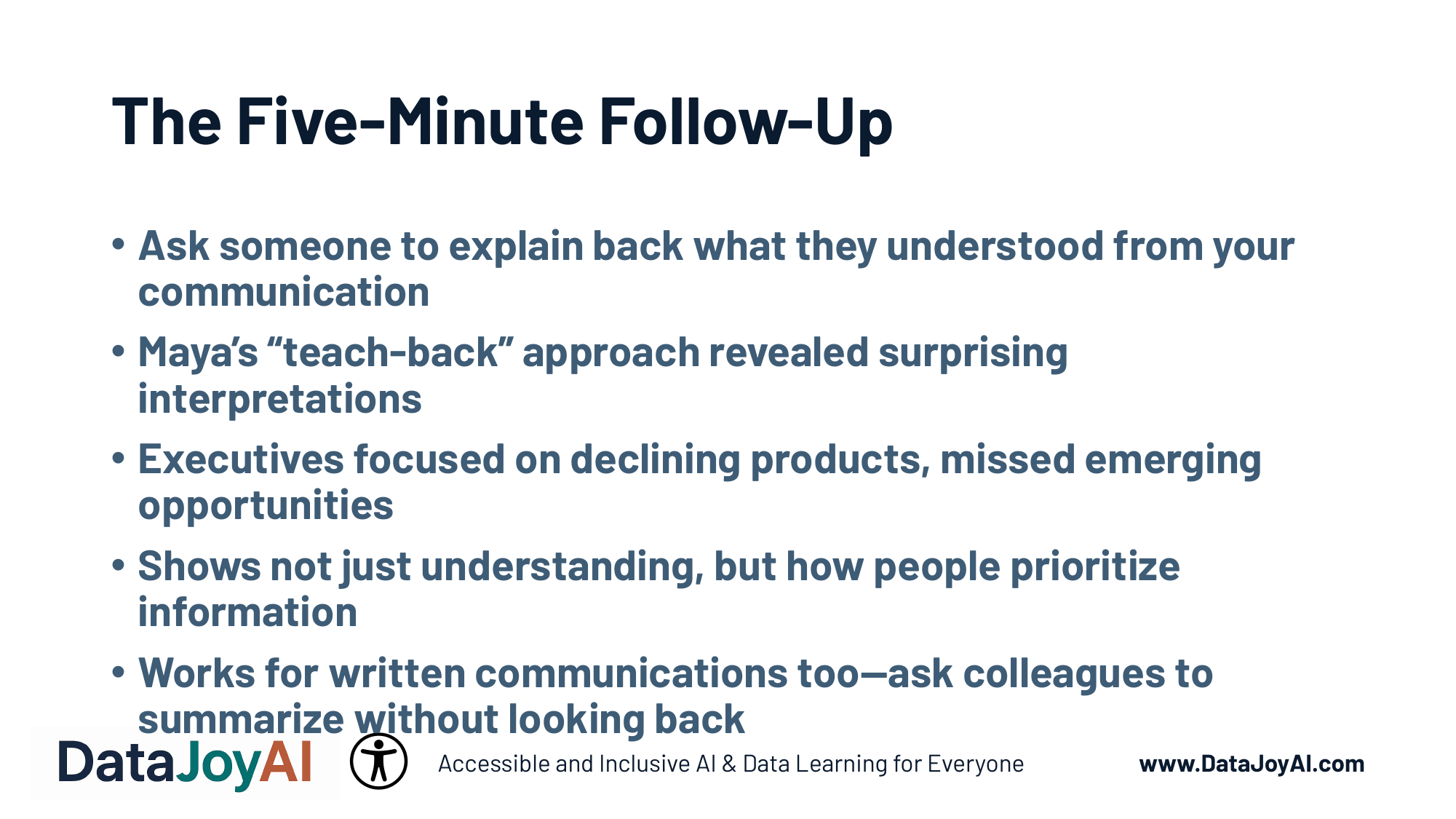

# The Five-Minute Follow-Up
Ask someone to explain back what they understood from your communication
Maya’s “teach-back” approach revealed surprising interpretations
Executives focused on declining products, missed emerging opportunities
Shows not just understanding, but how people prioritize information
Works for written communications too—ask colleagues to summarize without looking back